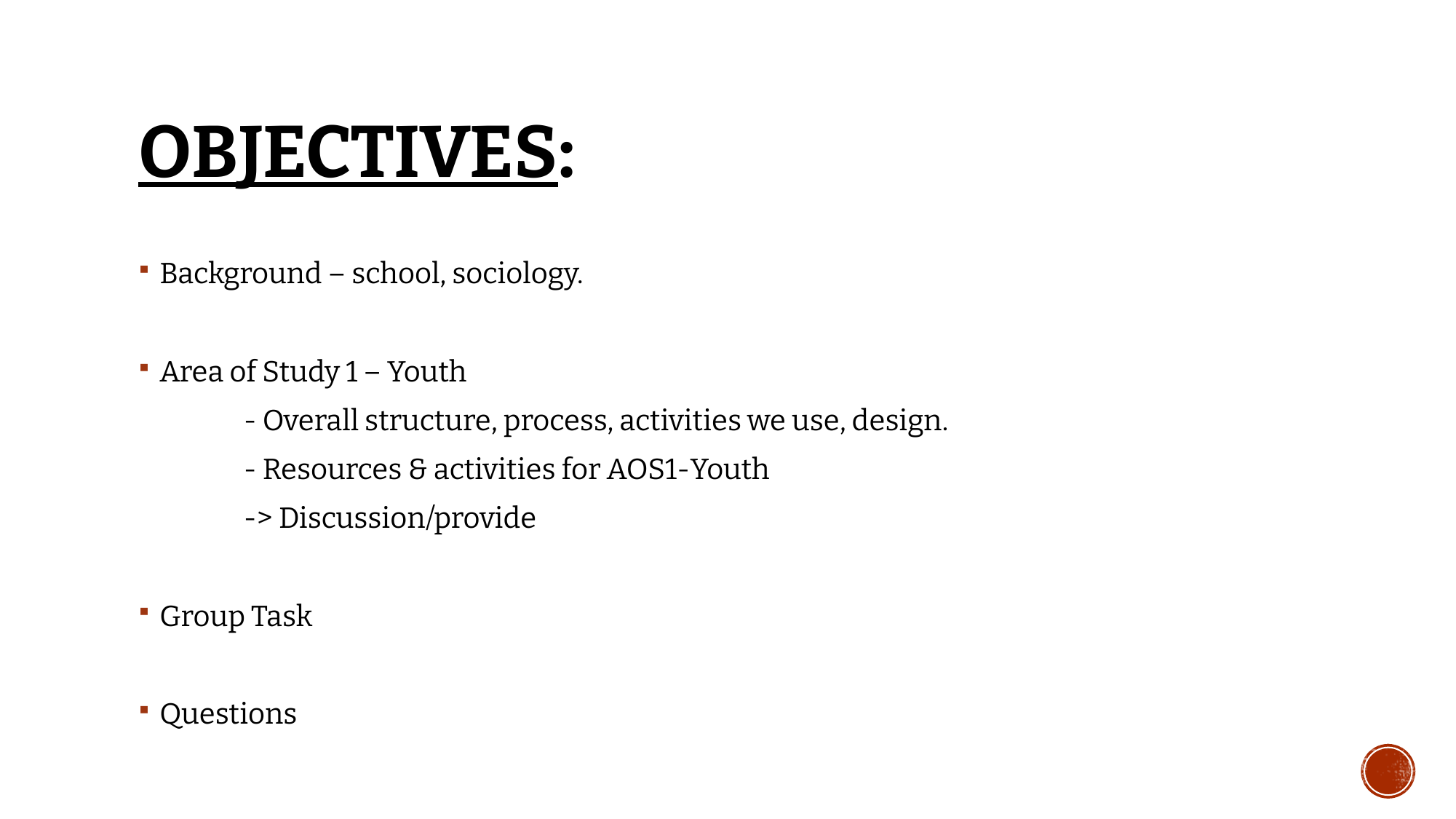

# Objectives:
Background – school, sociology.

Area of Study 1 – Youth
 	- Overall structure, process, activities we use, design.
 	- Resources & activities for AOS1-Youth
		-> Discussion/provide

Group Task

Questions